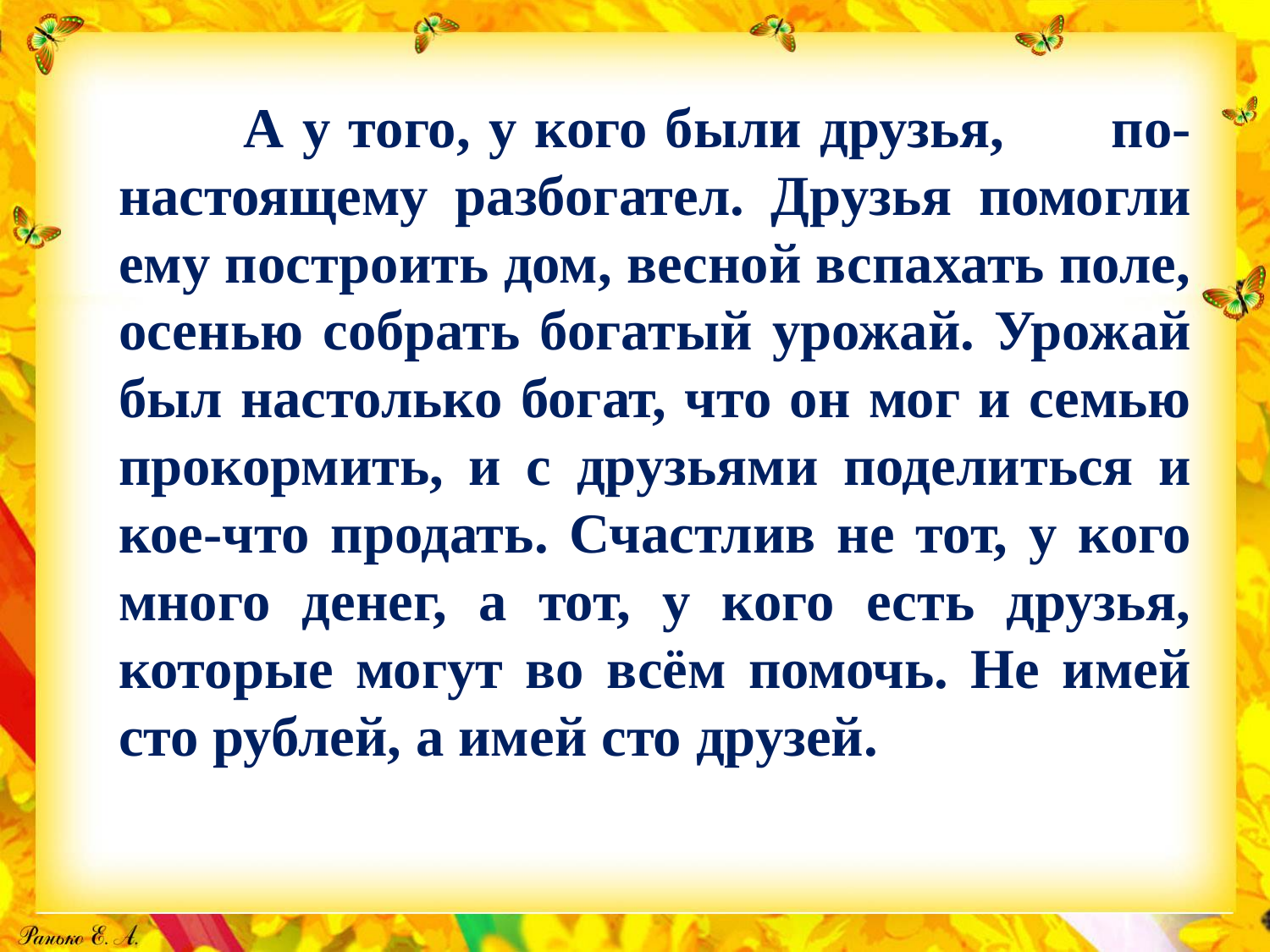

А у того, у кого были друзья,      по-настоящему разбогател. Друзья помогли ему построить дом, весной вспахать поле, осенью собрать богатый урожай. Урожай был настолько богат, что он мог и семью прокормить, и с друзьями поделиться и кое-что продать. Счастлив не тот, у кого много денег, а тот, у кого есть друзья, которые могут во всём помочь. Не имей сто рублей, а имей сто друзей.